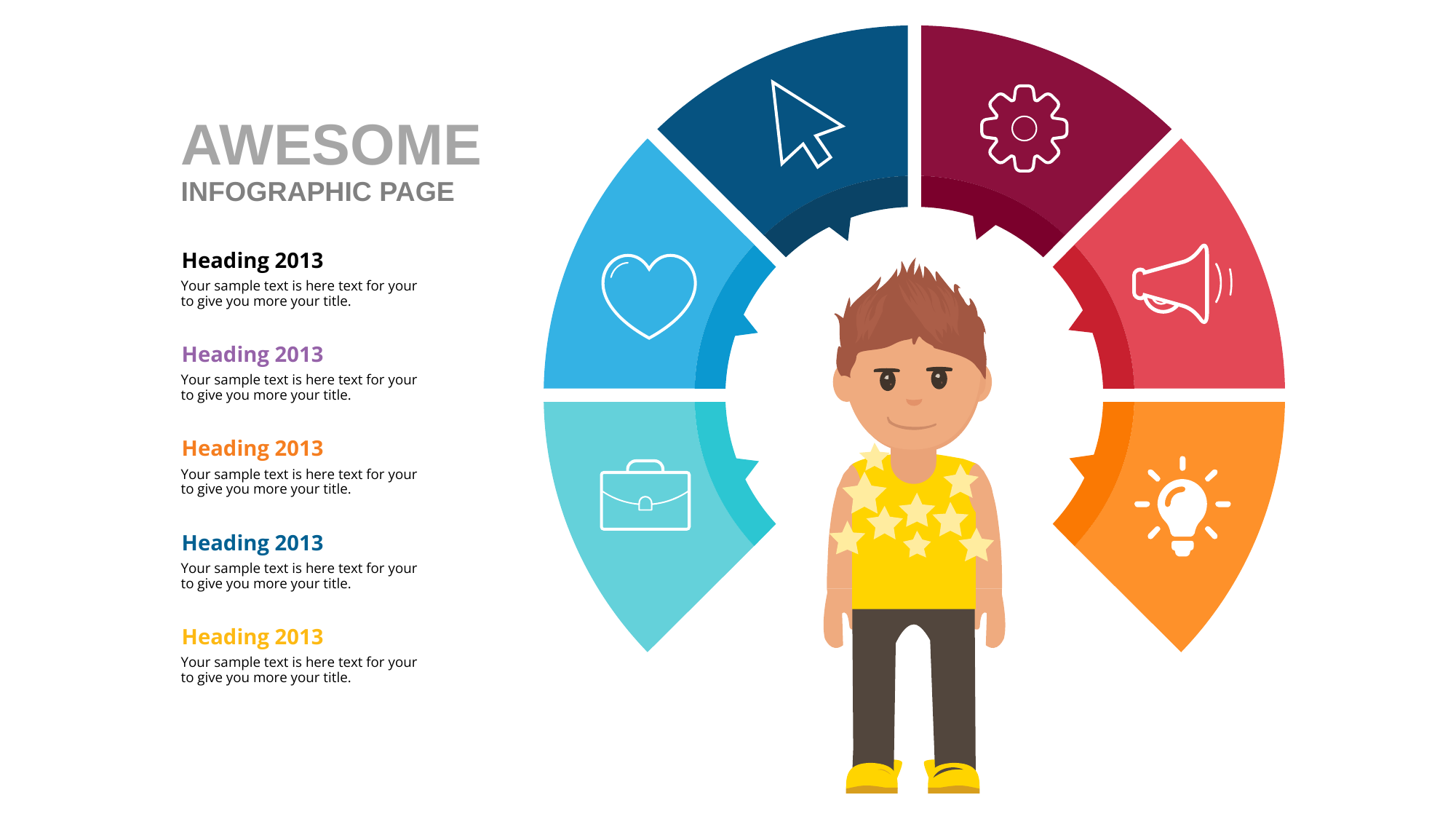

AWESOME
INFOGRAPHIC PAGE
Heading 2013
Your sample text is here text for your
to give you more your title.
Heading 2013
Your sample text is here text for your
to give you more your title.
Heading 2013
Your sample text is here text for your
to give you more your title.
Heading 2013
Your sample text is here text for your
to give you more your title.
Heading 2013
Your sample text is here text for your
to give you more your title.